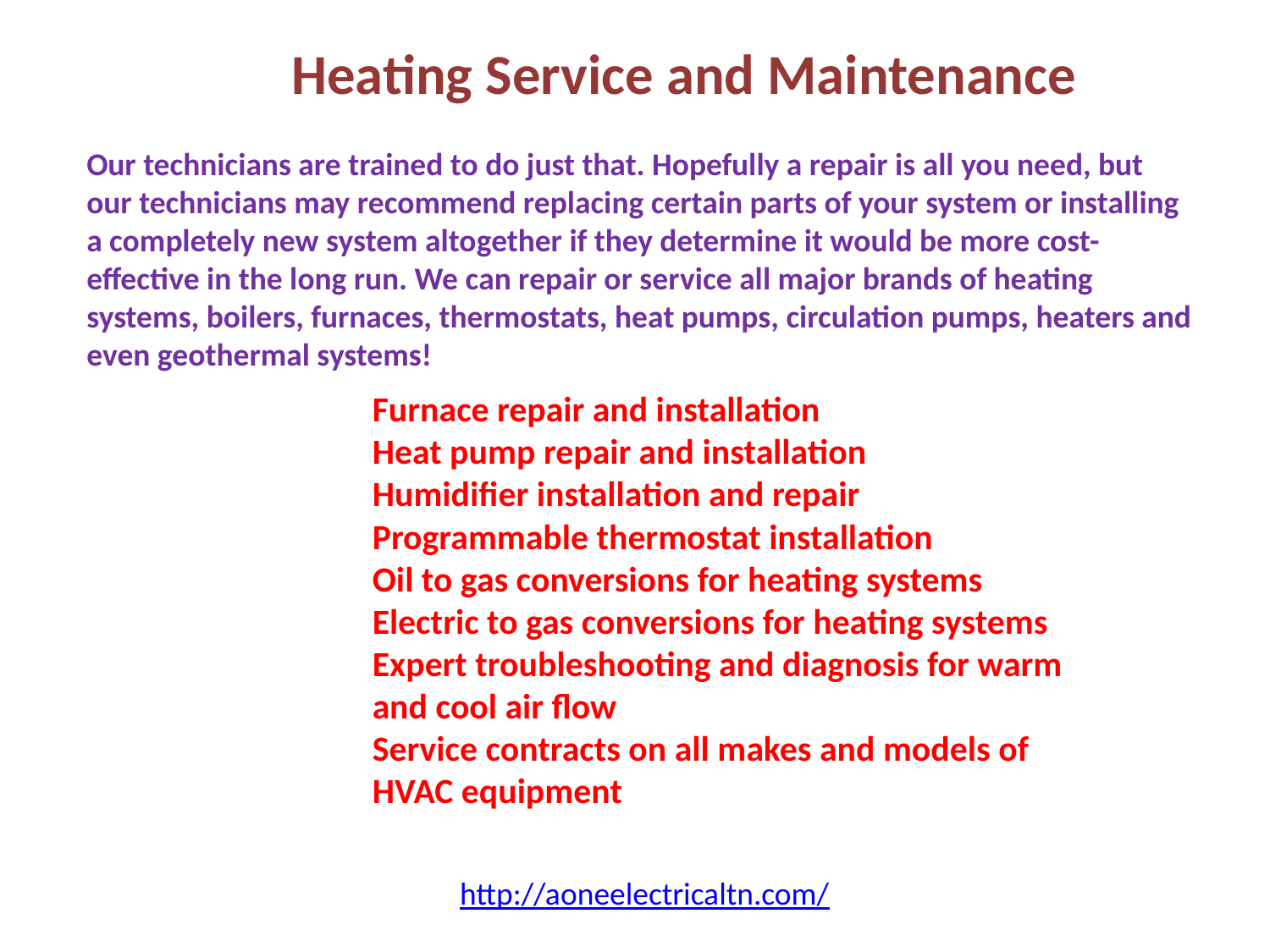

Heating Service and Maintenance
Our technicians are trained to do just that. Hopefully a repair is all you need, but our technicians may recommend replacing certain parts of your system or installing a completely new system altogether if they determine it would be more cost-effective in the long run. We can repair or service all major brands of heating systems, boilers, furnaces, thermostats, heat pumps, circulation pumps, heaters and even geothermal systems!
Furnace repair and installation
Heat pump repair and installation
Humidifier installation and repair
Programmable thermostat installation
Oil to gas conversions for heating systems
Electric to gas conversions for heating systems
Expert troubleshooting and diagnosis for warm and cool air flow
Service contracts on all makes and models of HVAC equipment
http://aoneelectricaltn.com/